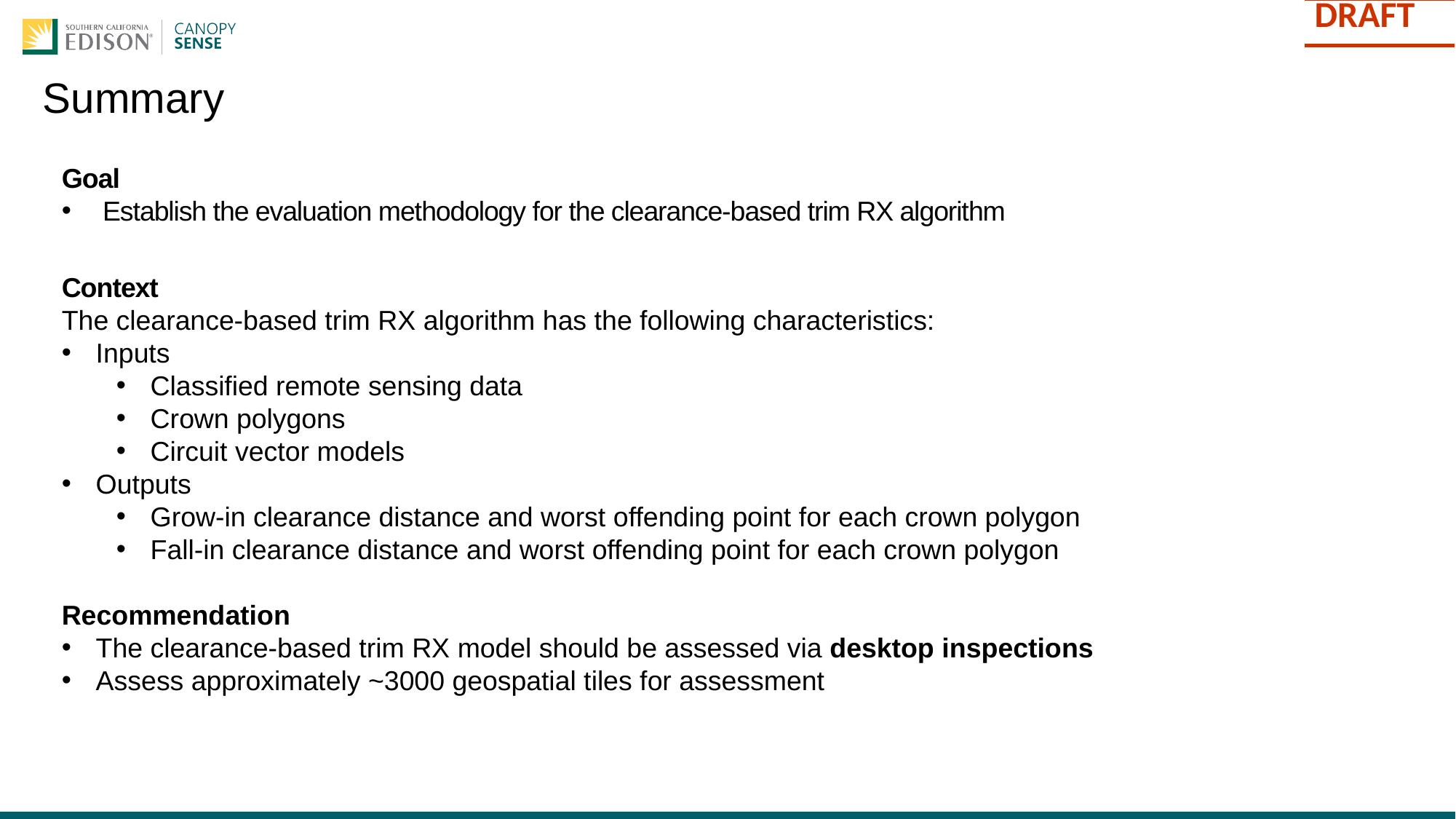

# Summary
Goal
Establish the evaluation methodology for the clearance-based trim RX algorithm

Context
The clearance-based trim RX algorithm has the following characteristics:
Inputs
Classified remote sensing data
Crown polygons
Circuit vector models
Outputs
Grow-in clearance distance and worst offending point for each crown polygon
Fall-in clearance distance and worst offending point for each crown polygon

Recommendation
The clearance-based trim RX model should be assessed via desktop inspections
Assess approximately ~3000 geospatial tiles for assessment